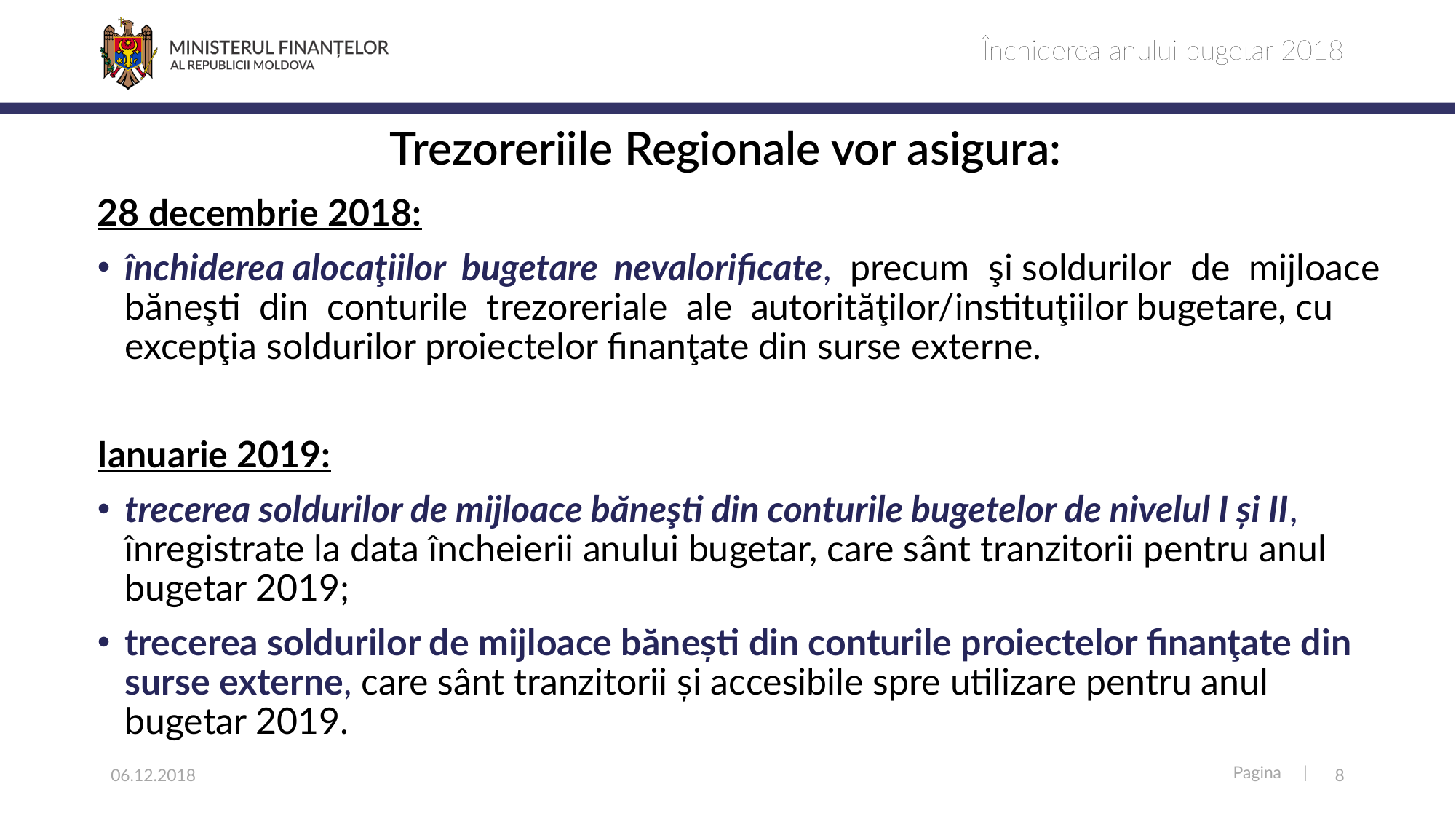

Închiderea anului bugetar 2018
# Trezoreriile Regionale vor asigura:
28 decembrie 2018:
închiderea alocaţiilor  bugetare  nevalorificate,  precum  şi soldurilor  de  mijloace  băneşti  din  conturile  trezoreriale  ale  autorităţilor/instituţiilor bugetare, cu excepţia soldurilor proiectelor finanţate din surse externe.

Ianuarie 2019:
trecerea soldurilor de mijloace băneşti din conturile bugetelor de nivelul I și II, înregistrate la data încheierii anului bugetar, care sânt tranzitorii pentru anul bugetar 2019;
trecerea soldurilor de mijloace bănești din conturile proiectelor finanţate din surse externe, care sânt tranzitorii și accesibile spre utilizare pentru anul bugetar 2019.
06.12.2018
8